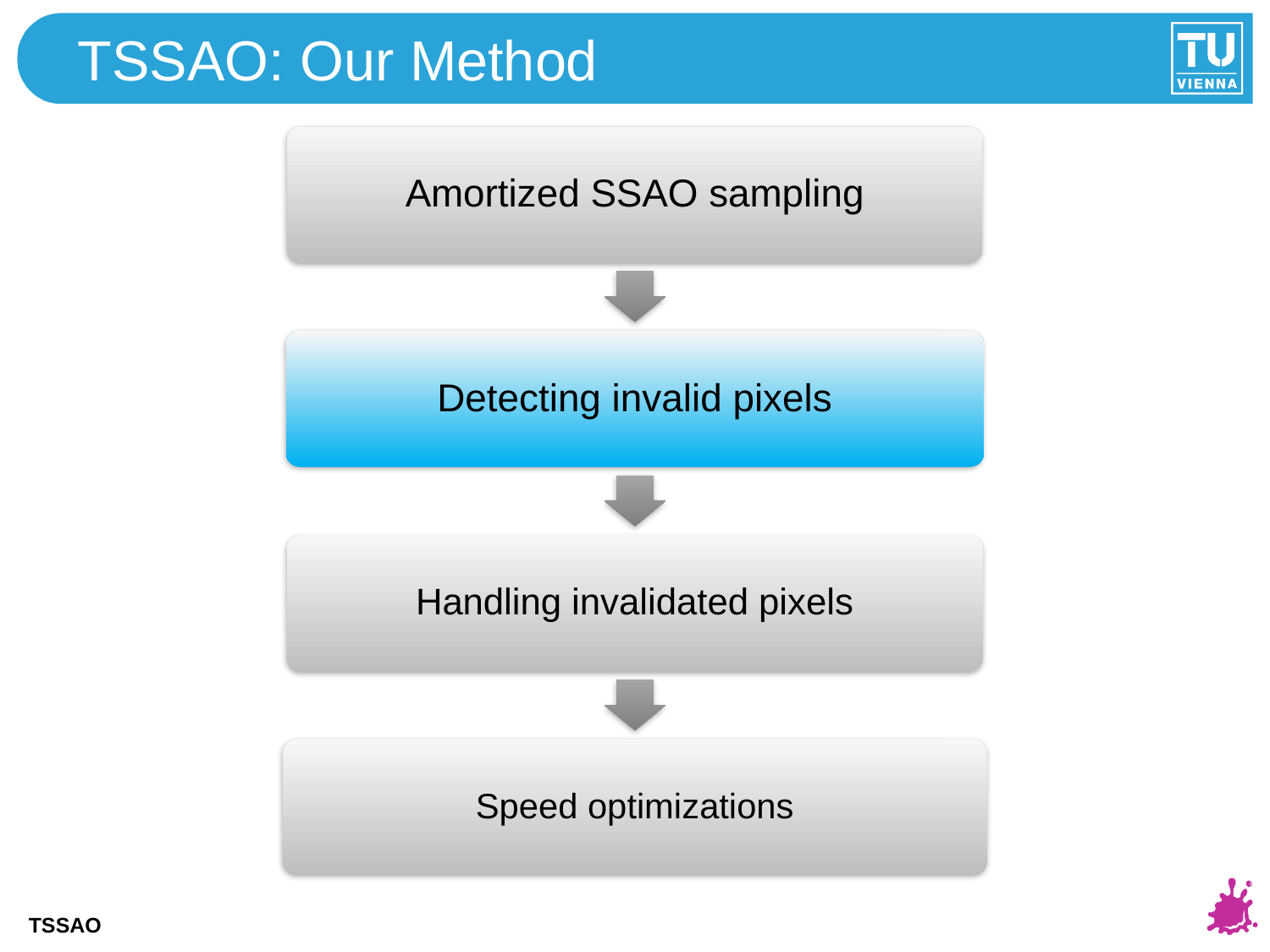

# TSSAO: Our Method

Amortized SSAO sampling

Detecting invalid pixels

Handling invalidated pixels

Speed optimizations
TSSAO